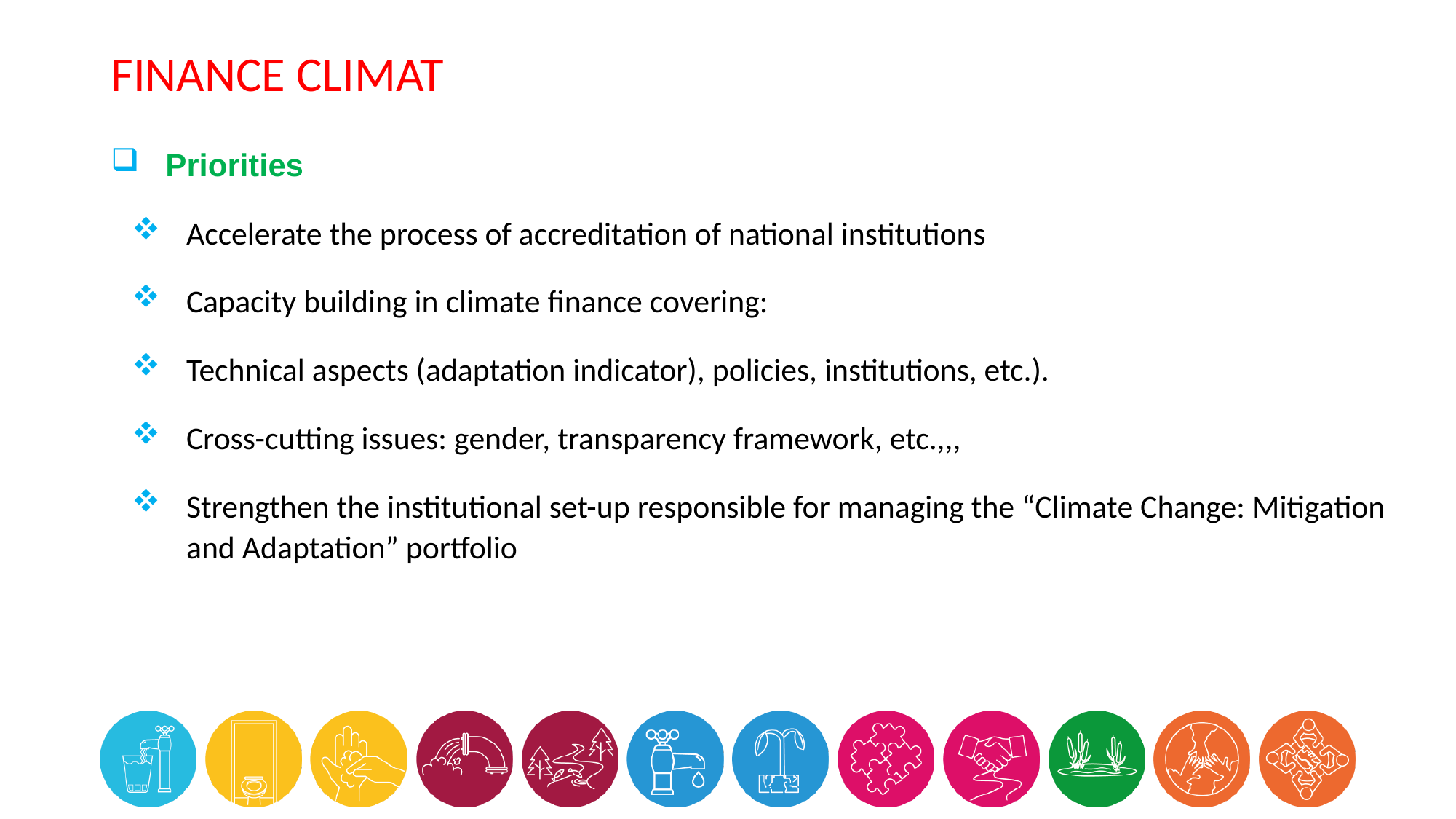

# FINANCE CLIMAT
Priorities
Accelerate the process of accreditation of national institutions
Capacity building in climate finance covering:
Technical aspects (adaptation indicator), policies, institutions, etc.).
Cross-cutting issues: gender, transparency framework, etc.,,,
Strengthen the institutional set-up responsible for managing the “Climate Change: Mitigation and Adaptation” portfolio